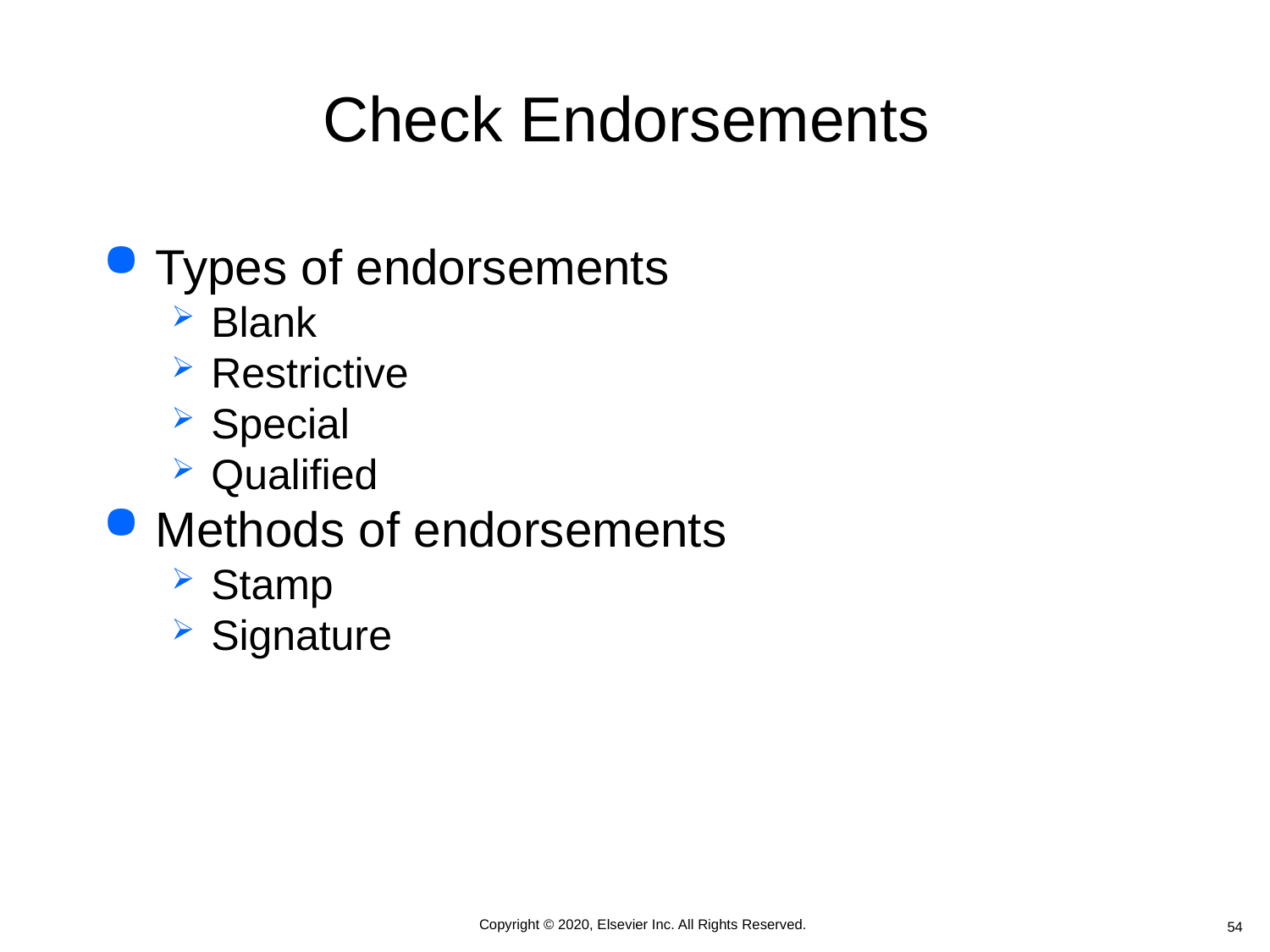

# Check Endorsements
Types of endorsements
Blank
Restrictive
Special
Qualified
Methods of endorsements
Stamp
Signature